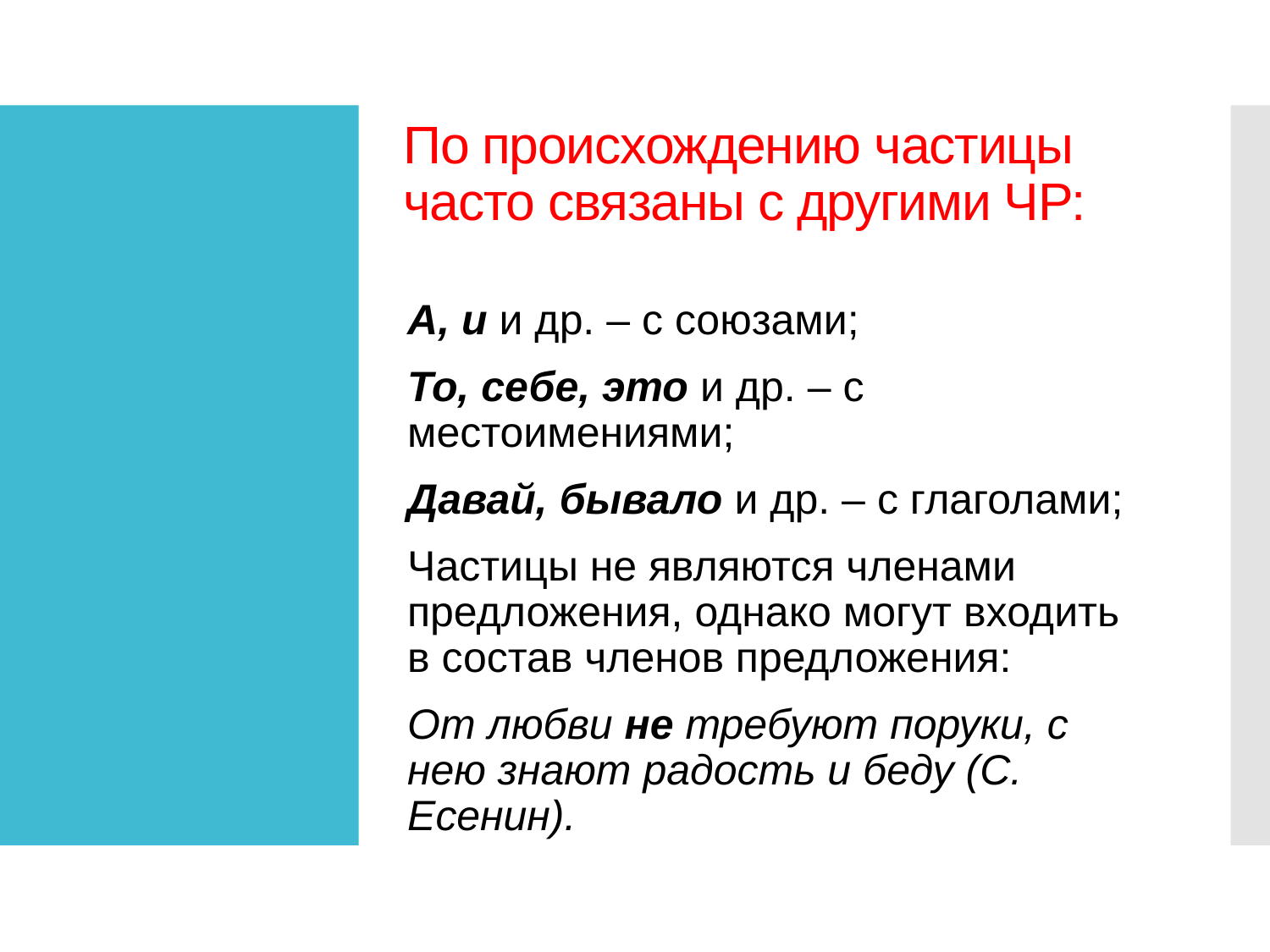

# По происхождению частицы часто связаны с другими ЧР:
А, и и др. – с союзами;
То, себе, это и др. – с местоимениями;
Давай, бывало и др. – с глаголами;
Частицы не являются членами предложения, однако могут входить в состав членов предложения:
От любви не требуют поруки, с нею знают радость и беду (С. Есенин).